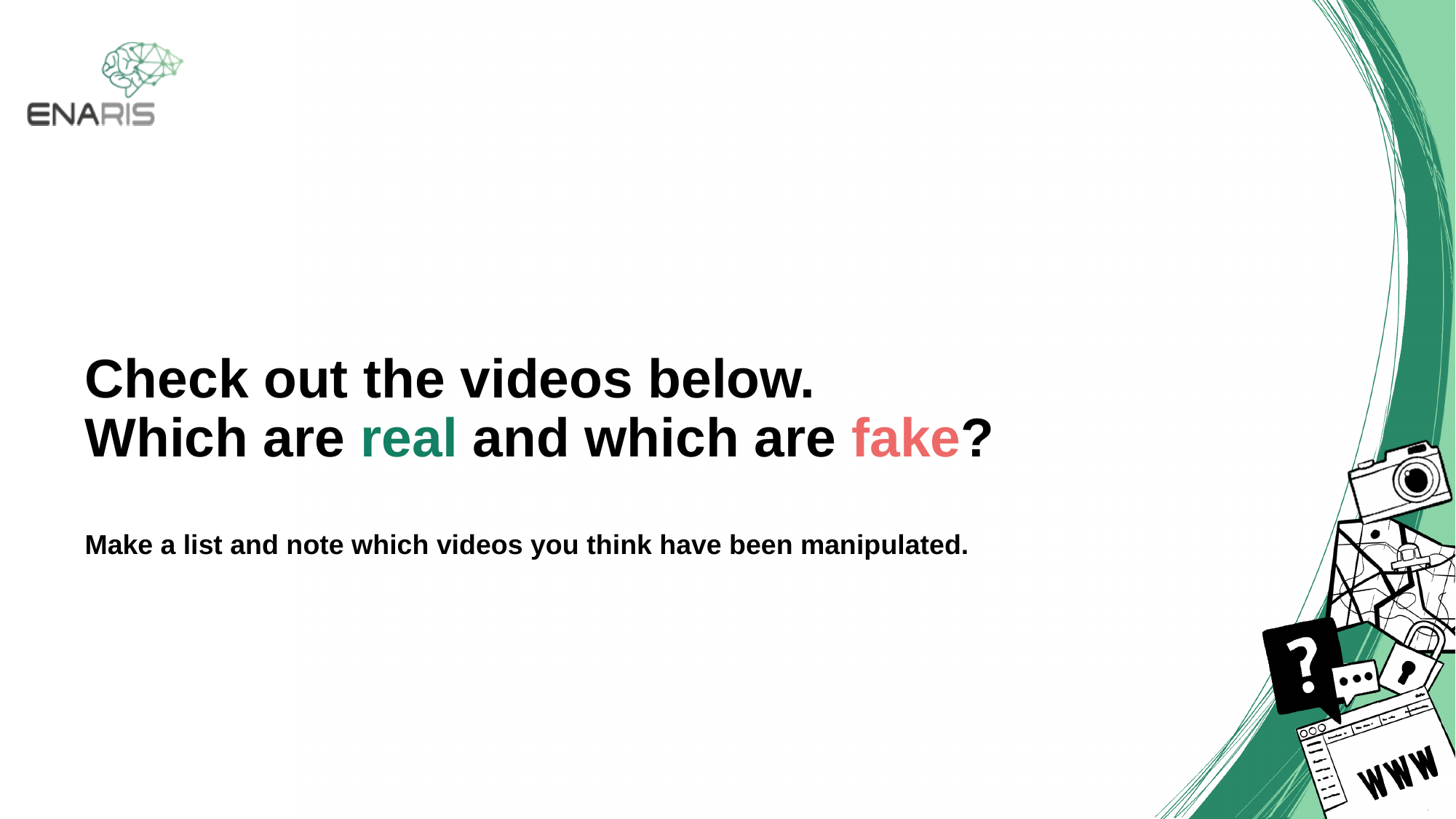

# Check out the videos below. Which are real and which are fake?
Make a list and note which videos you think have been manipulated.